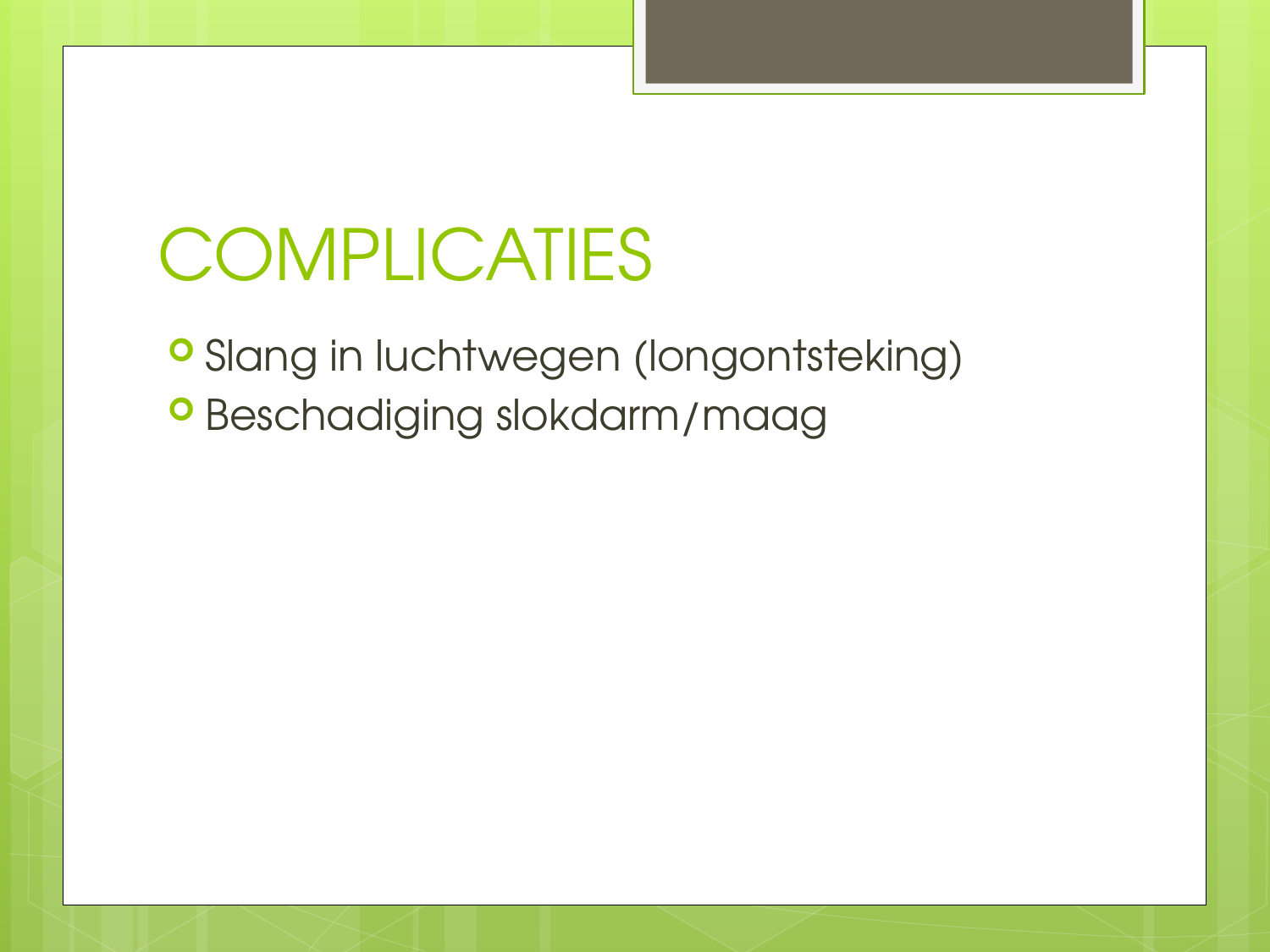

# COMPLICATIES
Slang in luchtwegen (longontsteking)
Beschadiging slokdarm/maag